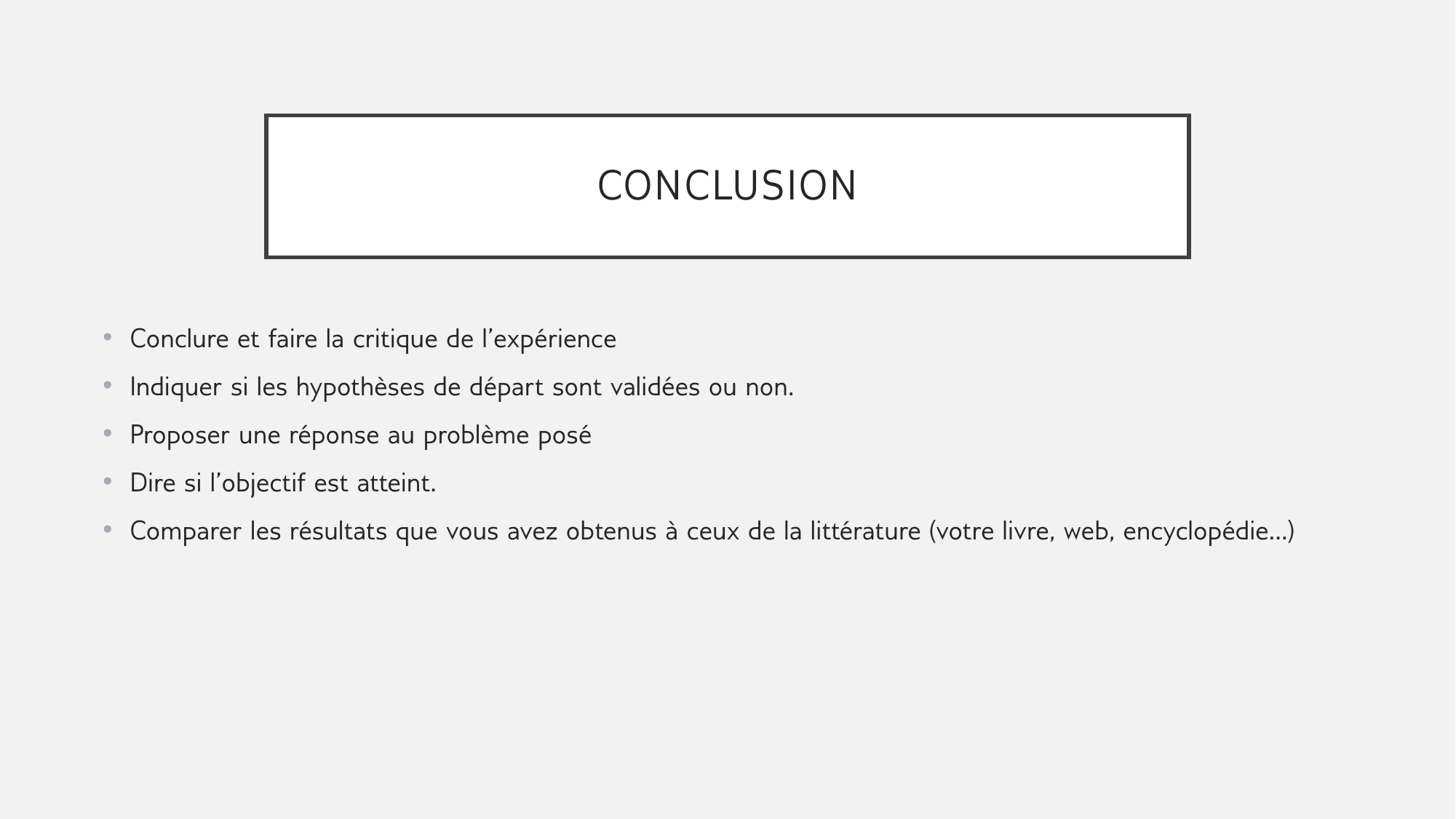

# conclusion
Conclure et faire la critique de l’expérience
Indiquer si les hypothèses de départ sont validées ou non.
Proposer une réponse au problème posé
Dire si l’objectif est atteint.
Comparer les résultats que vous avez obtenus à ceux de la littérature (votre livre, web, encyclopédie…)